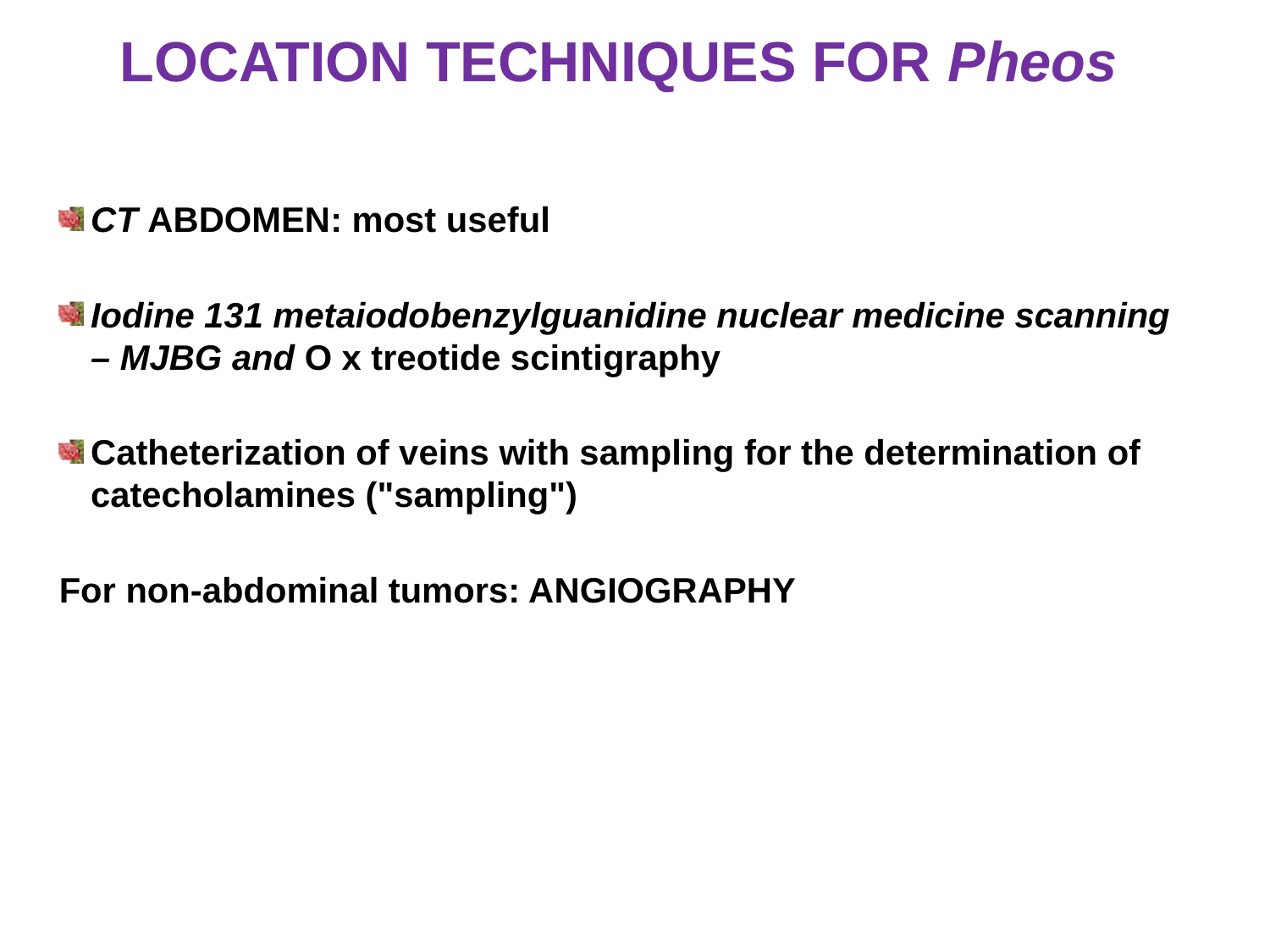

LOCATION TECHNIQUES FOR Pheos
CT ABDOMEN: most useful

Iodine 131 metaiodobenzylguanidine nuclear medicine scanning – MJBG and O x treotide scintigraphy

Catheterization of veins with sampling for the determination of catecholamines ("sampling")

For non-abdominal tumors: ANGIOGRAPHY